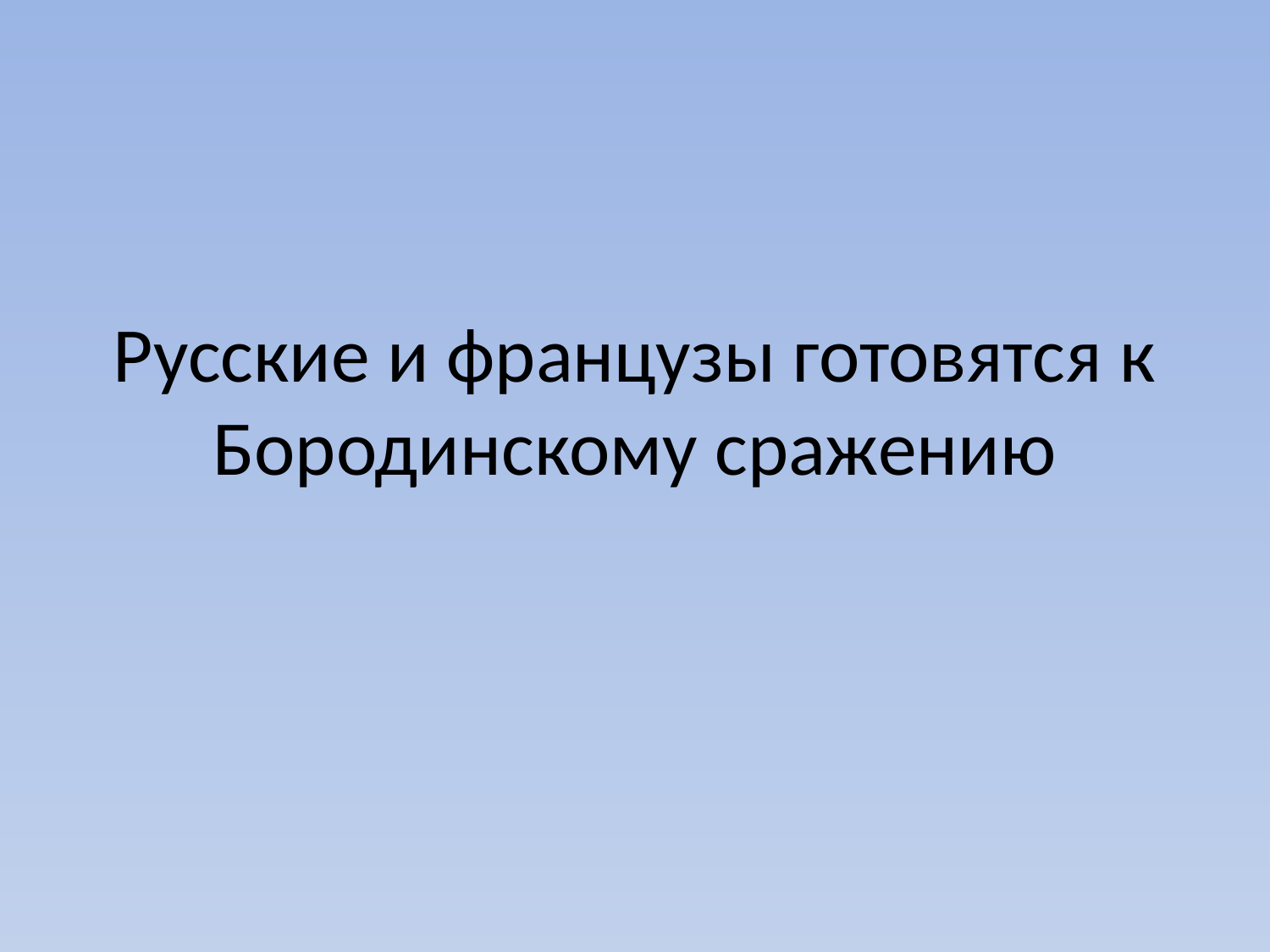

# Русские и французы готовятся к Бородинскому сражению